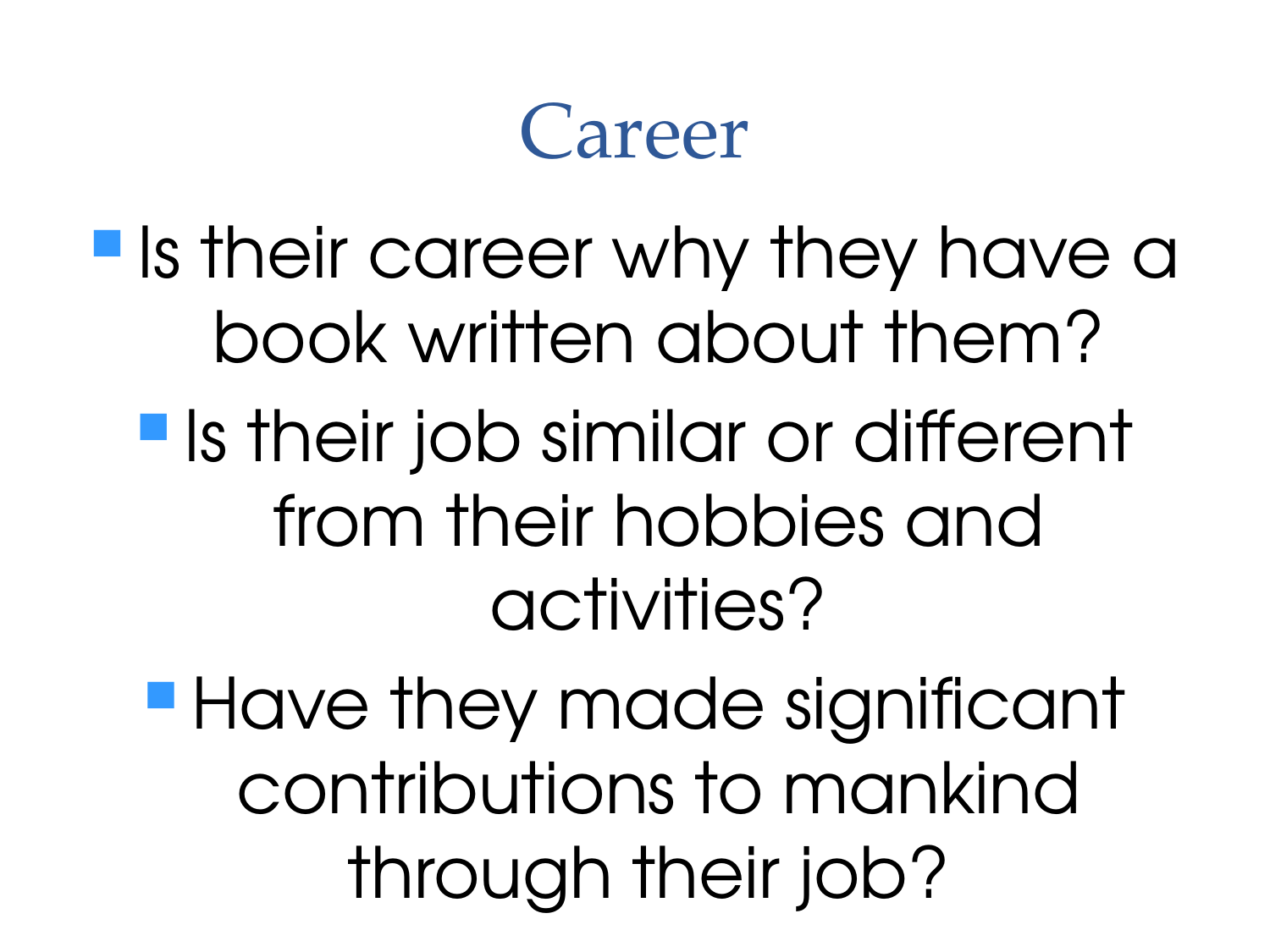

# Career
Is their career why they have a book written about them?
Is their job similar or different from their hobbies and activities?
Have they made significant contributions to mankind through their job?